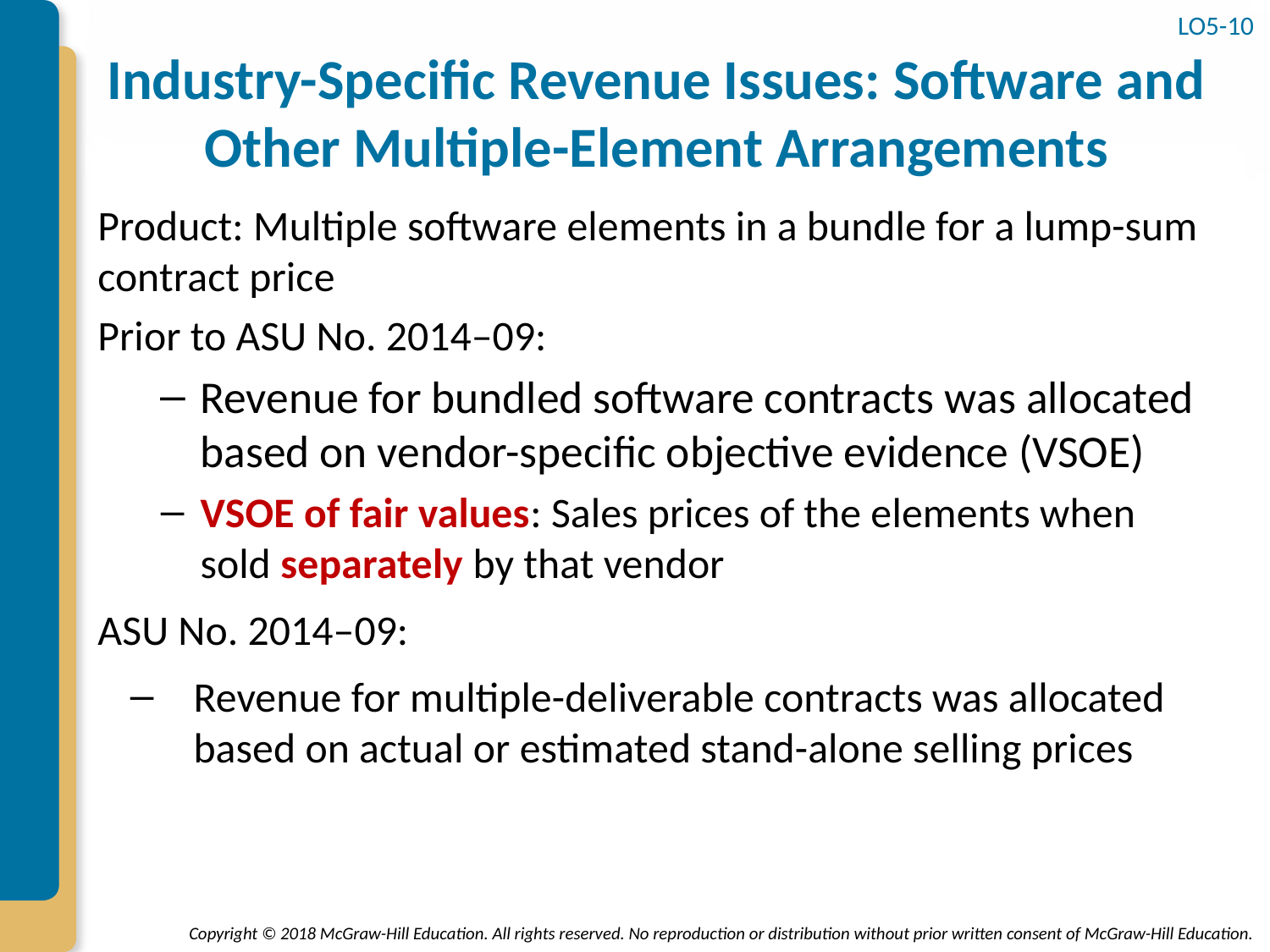

LO5-10
# Industry-Specific Revenue Issues: Software and Other Multiple-Element Arrangements
Product: Multiple software elements in a bundle for a lump-sum contract price
Prior to ASU No. 2014–09:
Revenue for bundled software contracts was allocated based on vendor-specific objective evidence (VSOE)
VSOE of fair values: Sales prices of the elements when sold separately by that vendor
ASU No. 2014–09:
Revenue for multiple-deliverable contracts was allocated based on actual or estimated stand-alone selling prices